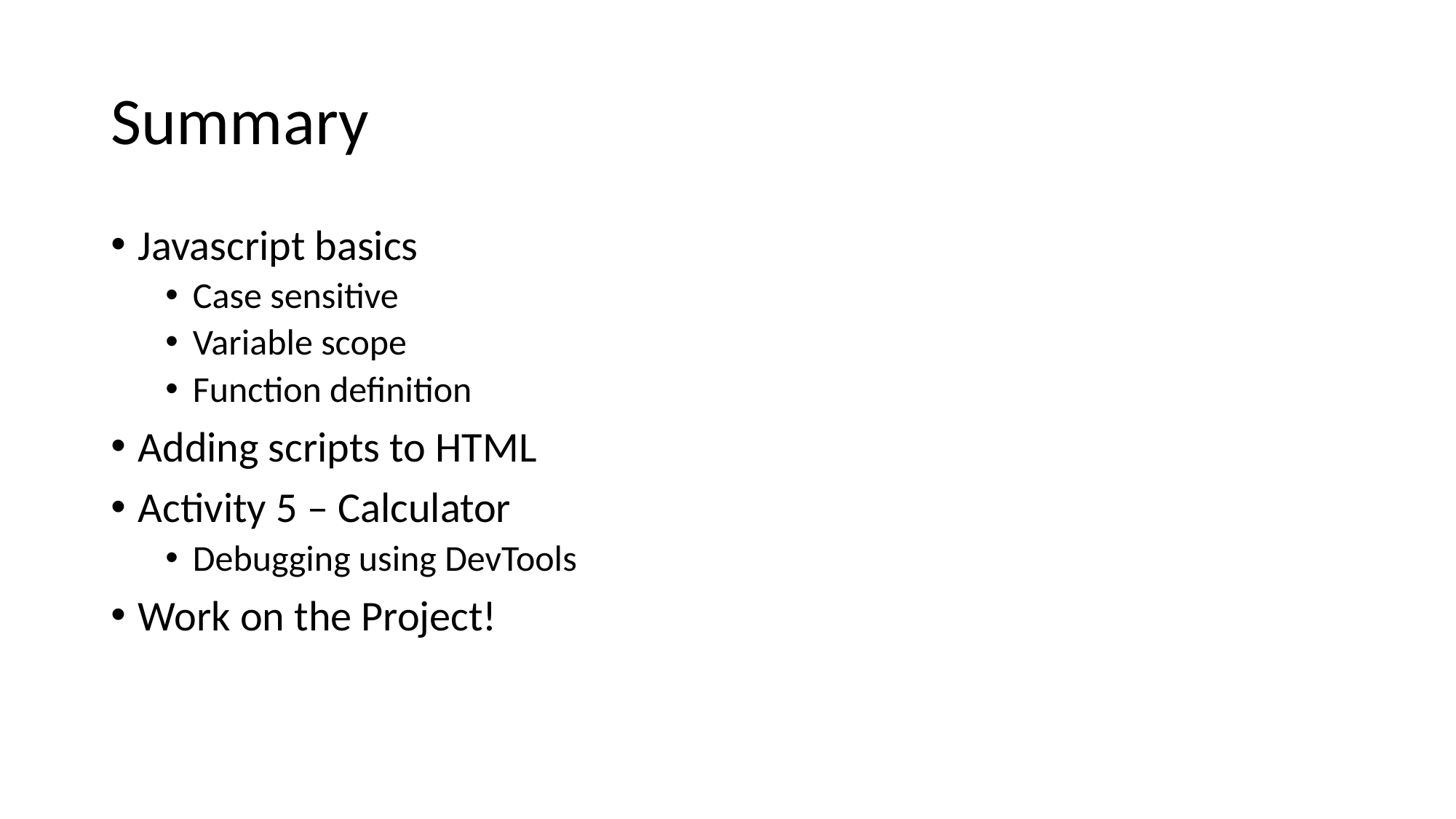

# Summary
Javascript basics
Case sensitive
Variable scope
Function definition
Adding scripts to HTML
Activity 5 – Calculator
Debugging using DevTools
Work on the Project!